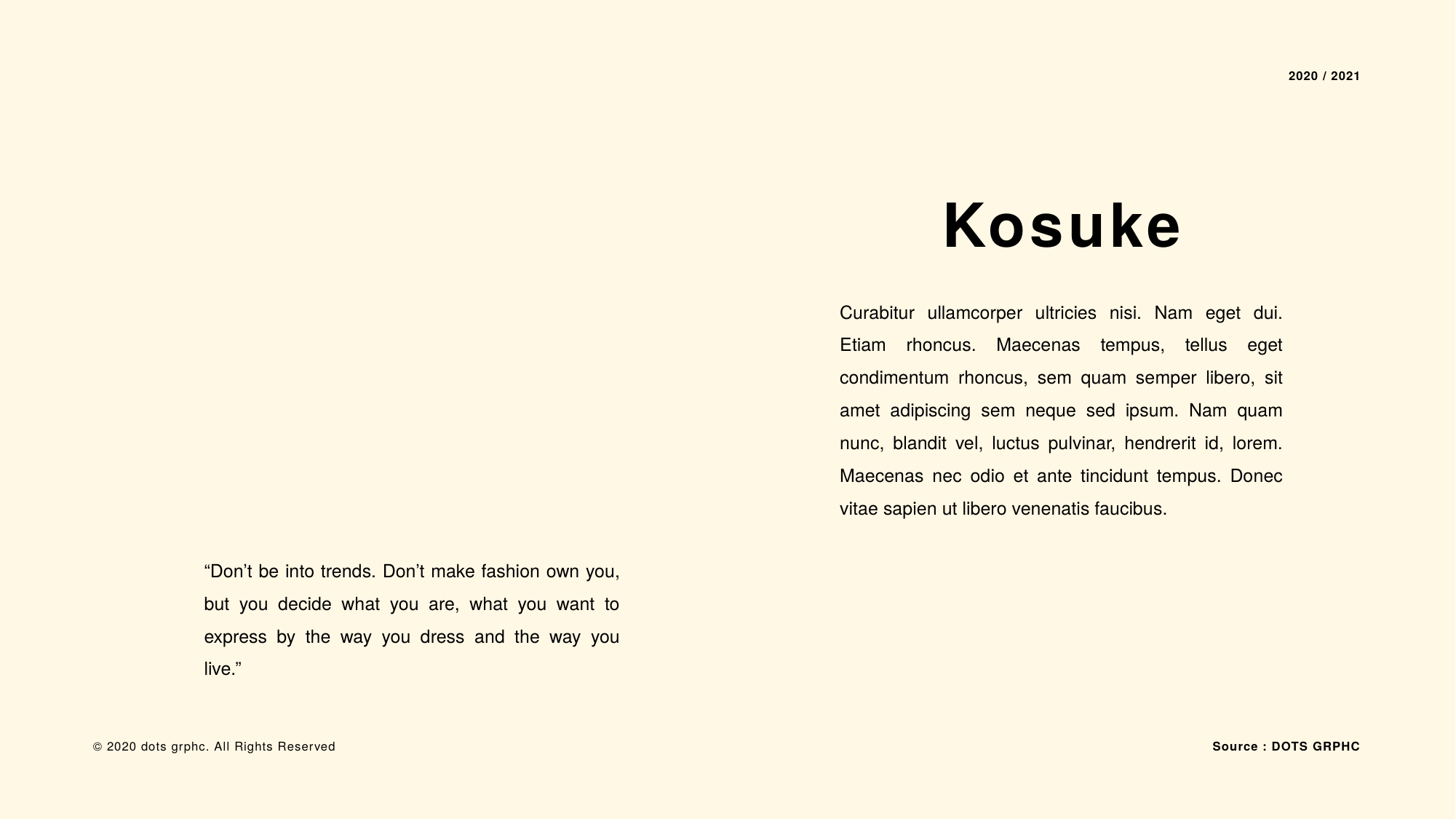

2020 / 2021
Kosuke
Curabitur ullamcorper ultricies nisi. Nam eget dui. Etiam rhoncus. Maecenas tempus, tellus eget condimentum rhoncus, sem quam semper libero, sit amet adipiscing sem neque sed ipsum. Nam quam nunc, blandit vel, luctus pulvinar, hendrerit id, lorem. Maecenas nec odio et ante tincidunt tempus. Donec vitae sapien ut libero venenatis faucibus.
“Don’t be into trends. Don’t make fashion own you, but you decide what you are, what you want to express by the way you dress and the way you live.”
Source : DOTS GRPHC
© 2020 dots grphc. All Rights Reserved